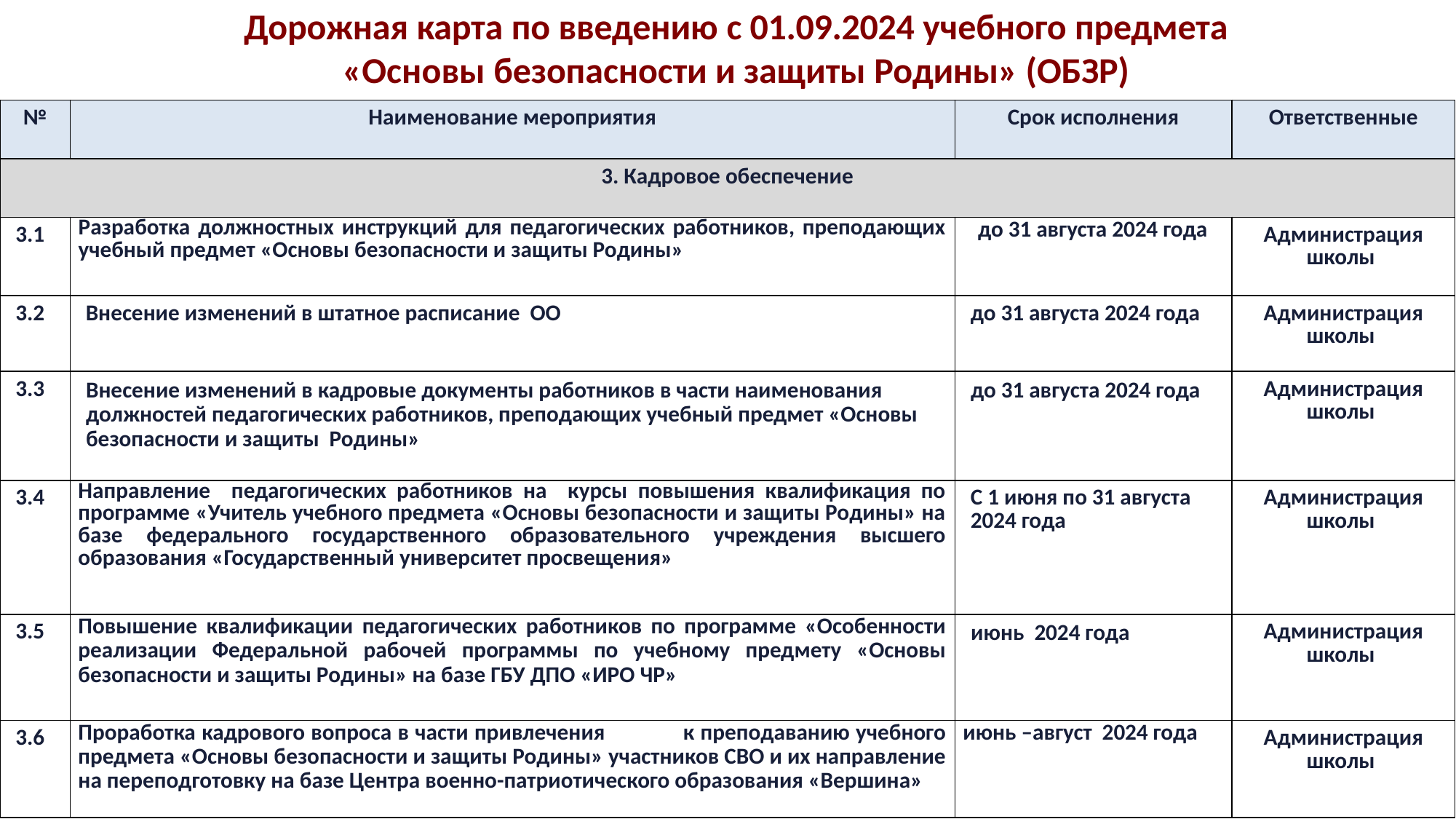

# Дорожная карта по введению с 01.09.2024 учебного предмета
«Основы безопасности и защиты Родины» (ОБЗР)
| № | Наименование мероприятия | Срок исполнения | Ответственные |
| --- | --- | --- | --- |
| 3. Кадровое обеспечение |  |  |  |
| 3.1 | Разработка должностных инструкций для педагогических работников, преподающих учебный предмет «Основы безопасности и защиты Родины» | до 31 августа 2024 года | Администрация школы |
| 3.2 | Внесение изменений в штатное расписание ОО | до 31 августа 2024 года | Администрация школы |
| 3.3 | Внесение изменений в кадровые документы работников в части наименования должностей педагогических работников, преподающих учебный предмет «Основы безопасности и защиты Родины» | до 31 августа 2024 года | Администрация школы |
| 3.4 | Направление педагогических работников на курсы повышения квалификация по программе «Учитель учебного предмета «Основы безопасности и защиты Родины» на базе федерального государственного образовательного учреждения высшего образования «Государственный университет просвещения» | С 1 июня по 31 августа 2024 года | Администрация школы |
| 3.5 | Повышение квалификации педагогических работников по программе «Особенности реализации Федеральной рабочей программы по учебному предмету «Основы безопасности и защиты Родины» на базе ГБУ ДПО «ИРО ЧР» | июнь 2024 года | Администрация школы |
| 3.6 | Проработка кадрового вопроса в части привлечения к преподаванию учебного предмета «Основы безопасности и защиты Родины» участников СВО и их направление на переподготовку на базе Центра военно-патриотического образования «Вершина» | июнь –август 2024 года | Администрация школы |